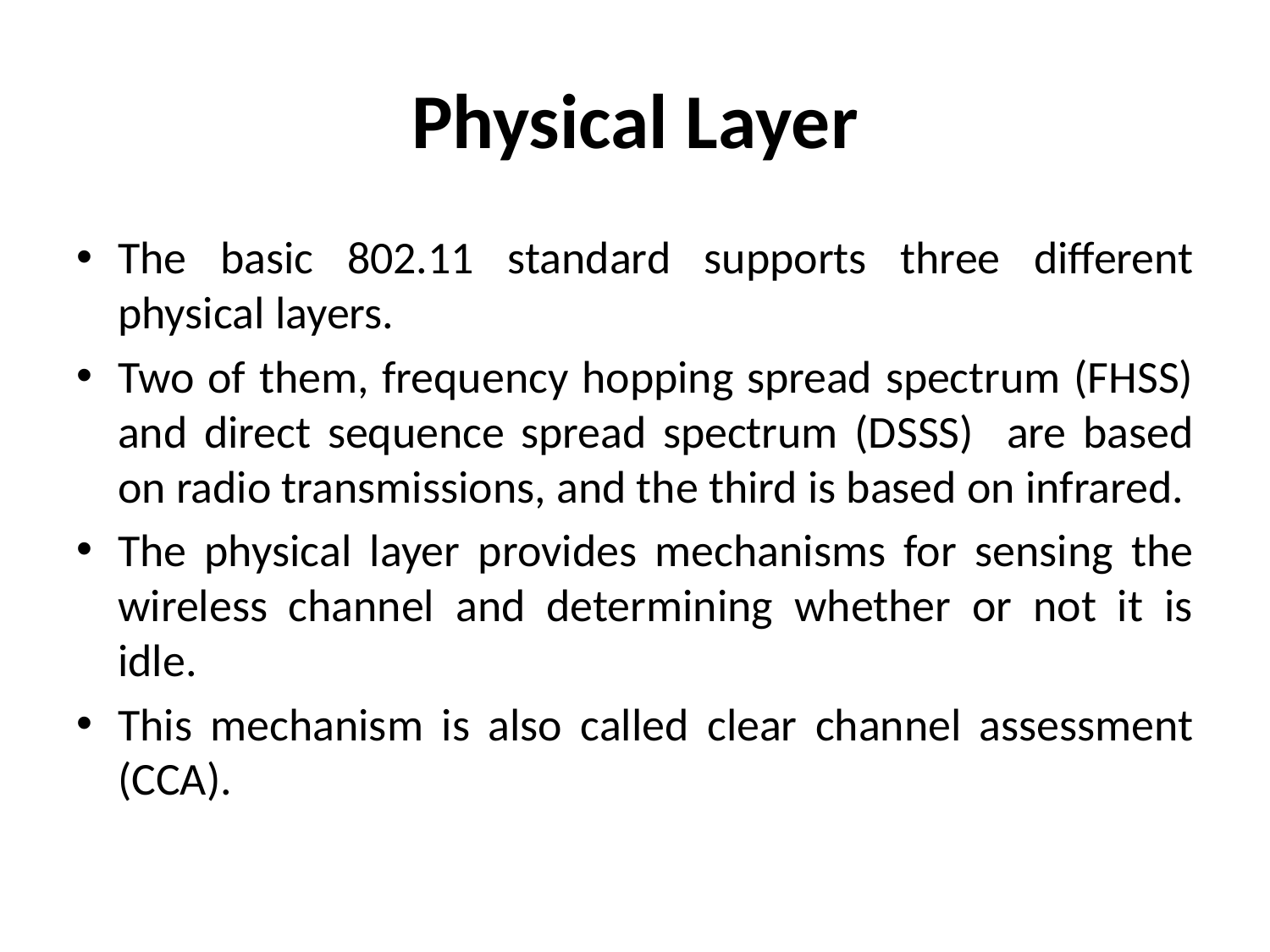

# Physical Layer
The basic 802.11 standard supports three different physical layers.
Two of them, frequency hopping spread spectrum (FHSS) and direct sequence spread spectrum (DSSS)  are based on radio transmissions, and the third is based on infrared.
The physical layer provides mechanisms for sensing the wireless channel and determining whether or not it is idle.
This mechanism is also called clear channel assessment (CCA).